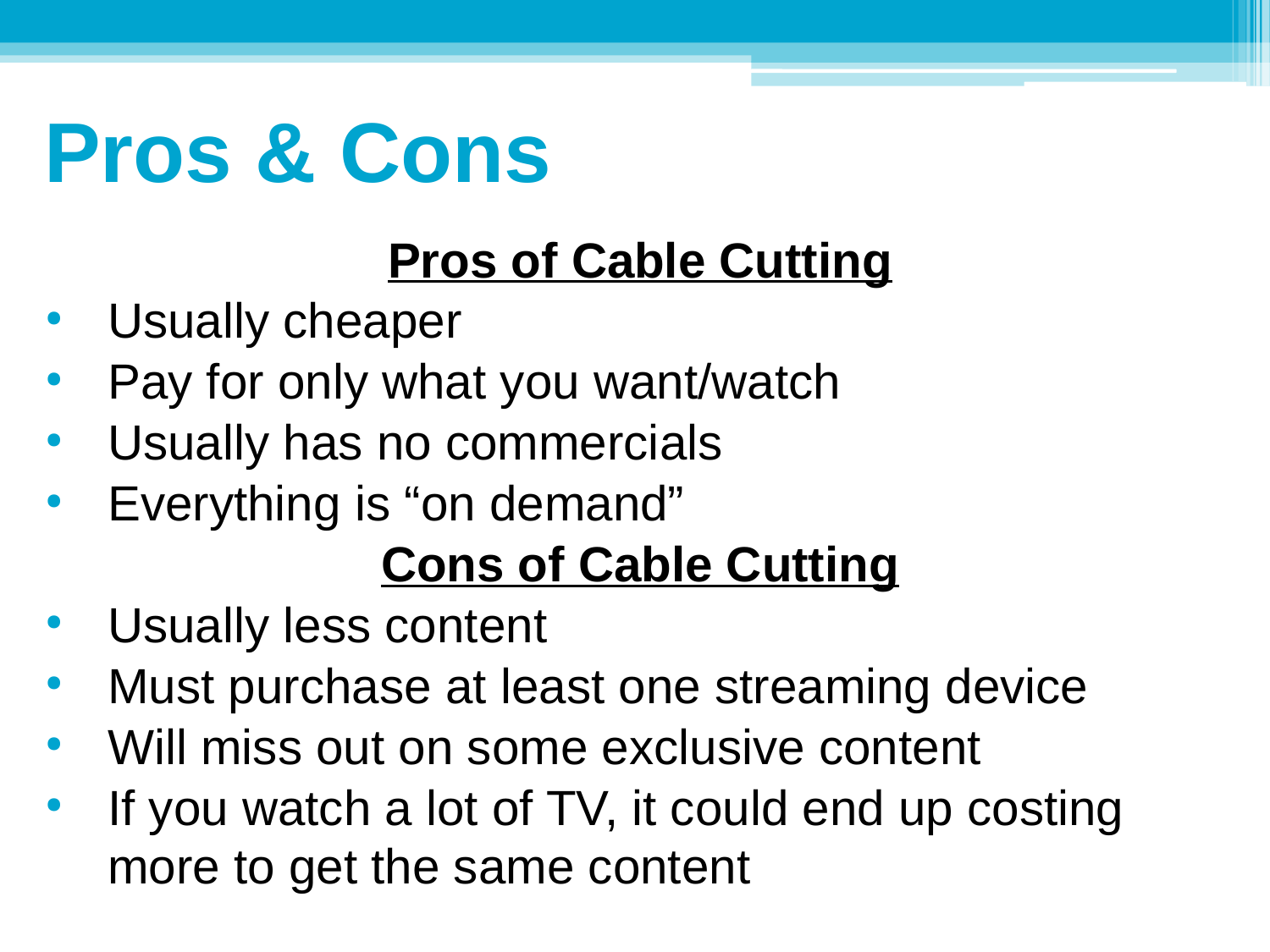

# Pros & Cons
Pros of Cable Cutting
Usually cheaper
Pay for only what you want/watch
Usually has no commercials
Everything is “on demand”
Cons of Cable Cutting
Usually less content
Must purchase at least one streaming device
Will miss out on some exclusive content
If you watch a lot of TV, it could end up costing more to get the same content